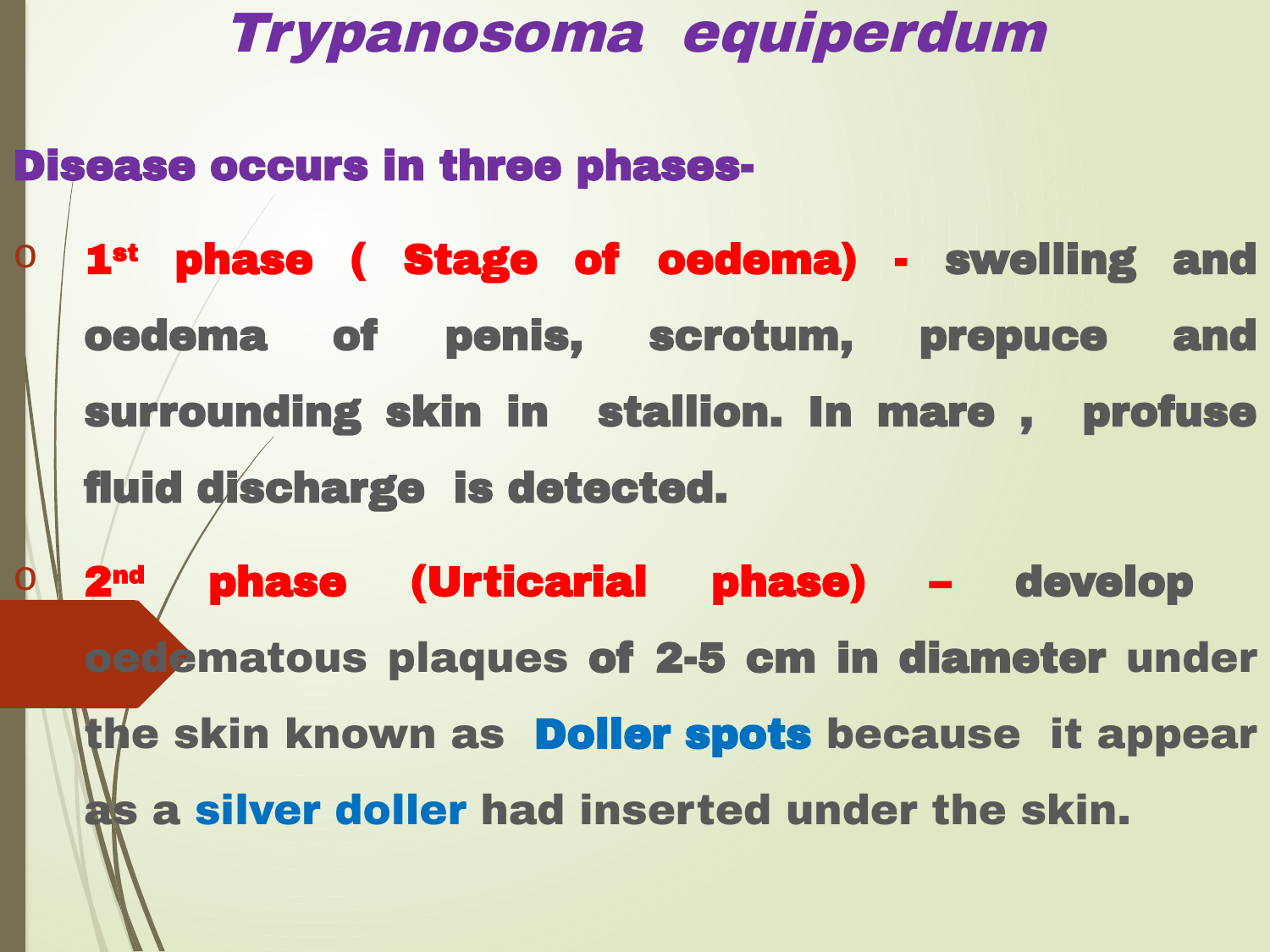

# Trypanosoma  equiperdum
Disease occurs in three phases-
1st phase ( Stage of oedema) - swelling and oedema of penis, scrotum, prepuce and surrounding skin in  stallion. In mare ,  profuse fluid discharge  is detected.
2nd phase (Urticarial phase) – develop  oedematous plaques of 2-5 cm in diameter under the skin known as  Doller spots because  it appear as a silver doller had inserted under the skin.